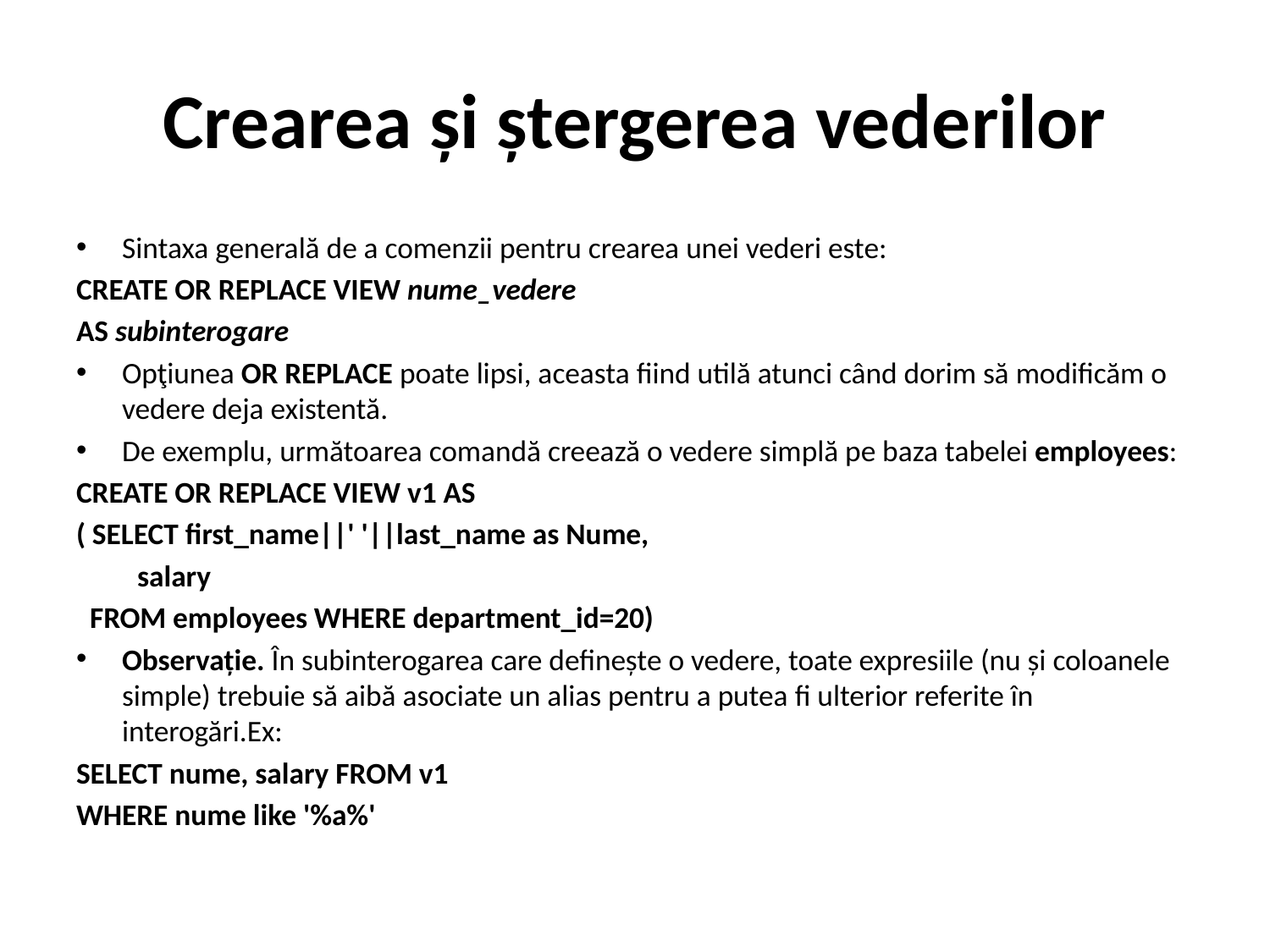

# Crearea şi ştergerea vederilor
Sintaxa generală de a comenzii pentru crearea unei vederi este:
CREATE OR REPLACE VIEW nume_vedere
AS subinterogare
Opţiunea OR REPLACE poate lipsi, aceasta fiind utilă atunci când dorim să modificăm o vedere deja existentă.
De exemplu, următoarea comandă creează o vedere simplă pe baza tabelei employees:
CREATE OR REPLACE VIEW v1 AS
( SELECT first_name||' '||last_name as Nume,
         salary
  FROM employees WHERE department_id=20)
Observaţie. În subinterogarea care defineşte o vedere, toate expresiile (nu şi coloanele simple) trebuie să aibă asociate un alias pentru a putea fi ulterior referite în interogări.Ex:
SELECT nume, salary FROM v1
WHERE nume like '%a%'